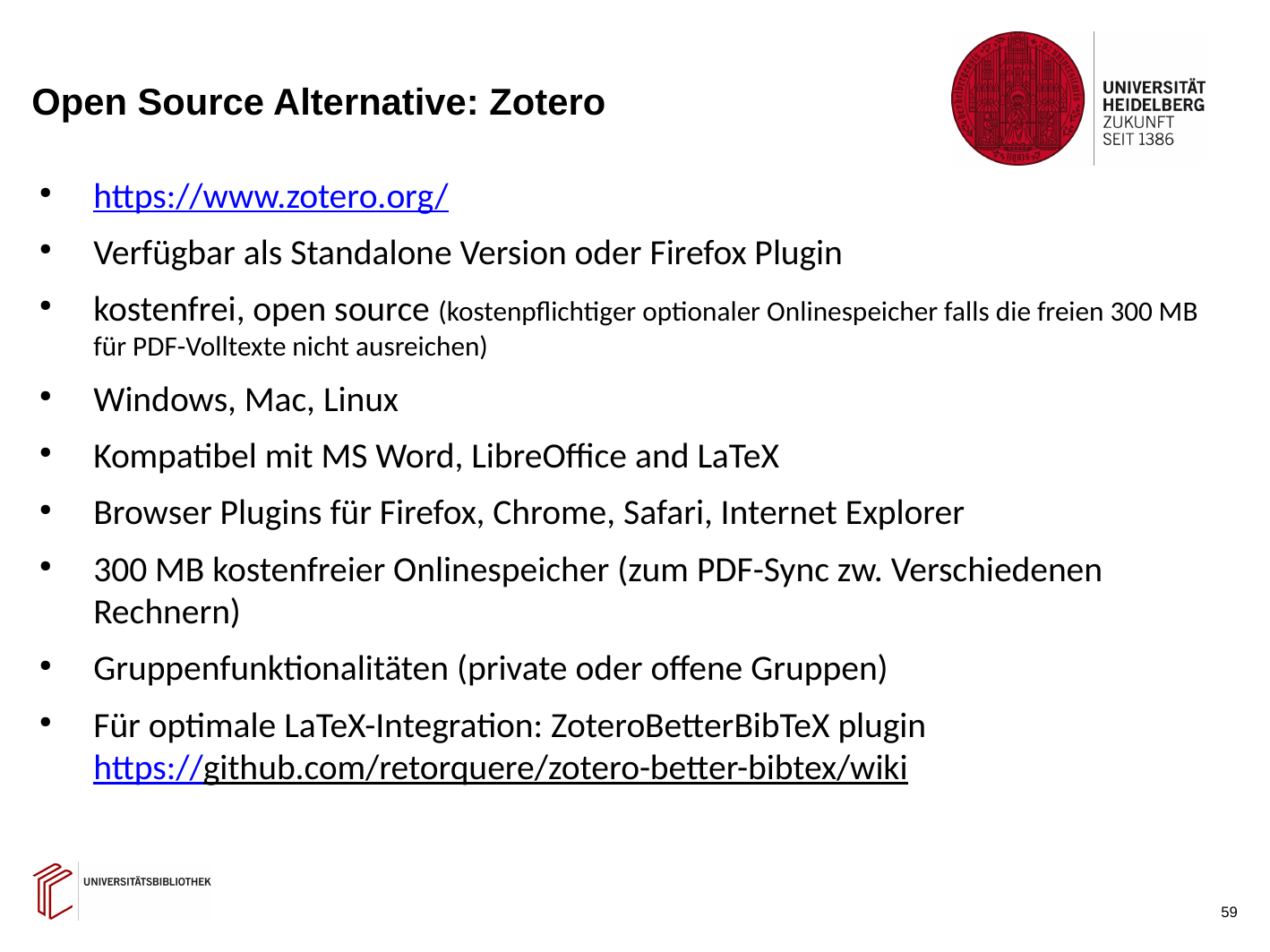

# Open Source Alternative: Zotero
https://www.zotero.org/
Verfügbar als Standalone Version oder Firefox Plugin
kostenfrei, open source (kostenpflichtiger optionaler Onlinespeicher falls die freien 300 MB für PDF-Volltexte nicht ausreichen)
Windows, Mac, Linux
Kompatibel mit MS Word, LibreOffice and LaTeX
Browser Plugins für Firefox, Chrome, Safari, Internet Explorer
300 MB kostenfreier Onlinespeicher (zum PDF-Sync zw. Verschiedenen Rechnern)
Gruppenfunktionalitäten (private oder offene Gruppen)
Für optimale LaTeX-Integration: ZoteroBetterBibTeX plugin
https://github.com/retorquere/zotero-better-bibtex/wiki

59